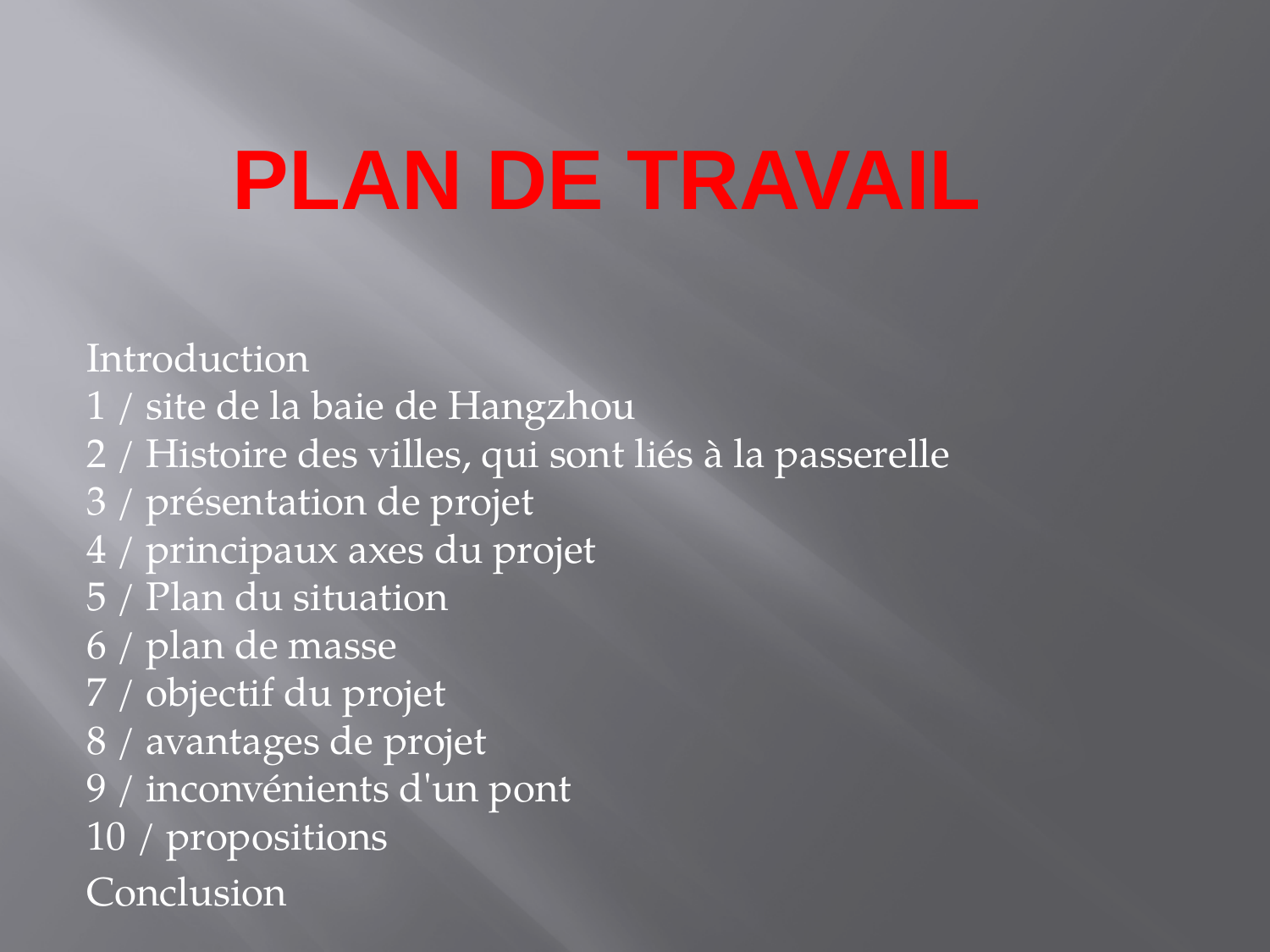

# Plan de travail
Introduction
1 / site de la baie de Hangzhou
2 / Histoire des villes, qui sont liés à la passerelle
3 / présentation de projet
4 / principaux axes du projet
5 / Plan du situation
6 / plan de masse
7 / objectif du projet
8 / avantages de projet
9 / inconvénients d'un pont
10 / propositions
Conclusion